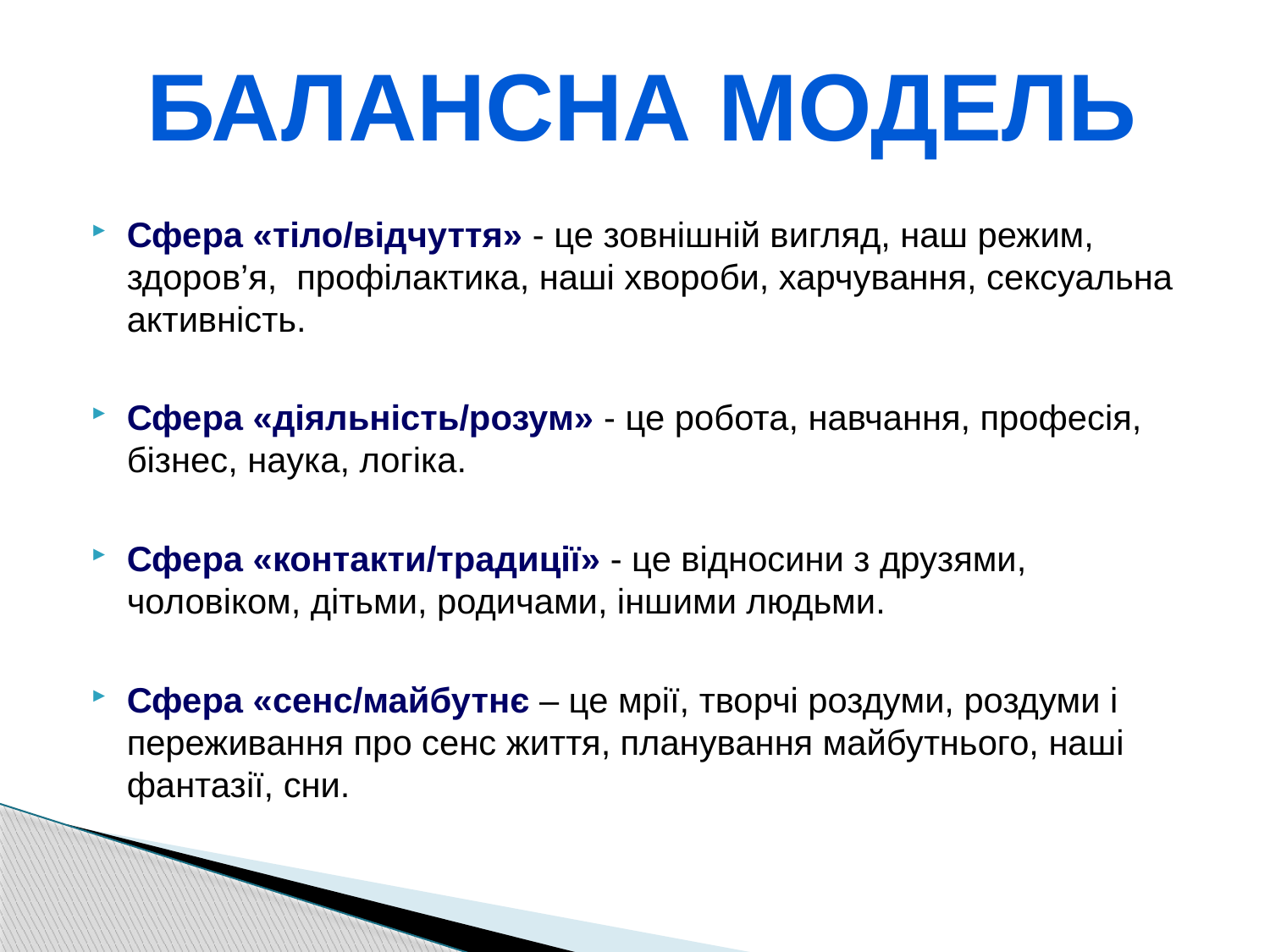

Балансна модель
Сфера «тіло/відчуття» - це зовнішній вигляд, наш режим, здоров’я,  профілактика, наші хвороби, харчування, сексуальна активність.

Сфера «діяльність/розум» - це робота, навчання, професія, бізнес, наука, логіка.

Сфера «контакти/традиції» - це відносини з друзями, чоловіком, дітьми, родичами, іншими людьми.

Сфера «сенс/майбутнє – це мрії, творчі роздуми, роздуми і переживання про сенс життя, планування майбутнього, наші фантазії, сни.